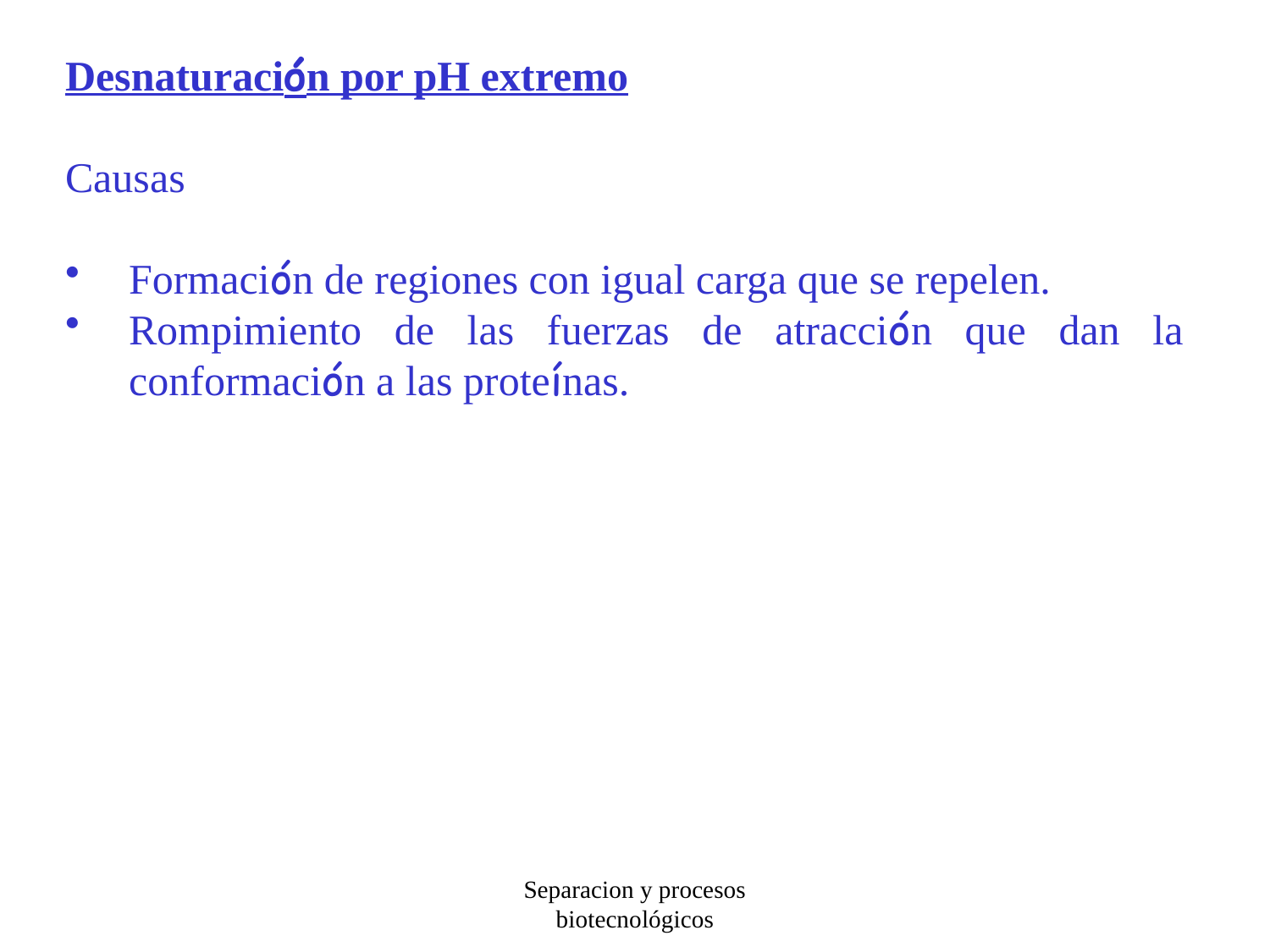

Desnaturación por pH extremo

Causas

Formación de regiones con igual carga que se repelen.
Rompimiento de las fuerzas de atracción que dan la conformación a las proteínas.

Separacion y procesos biotecnológicos